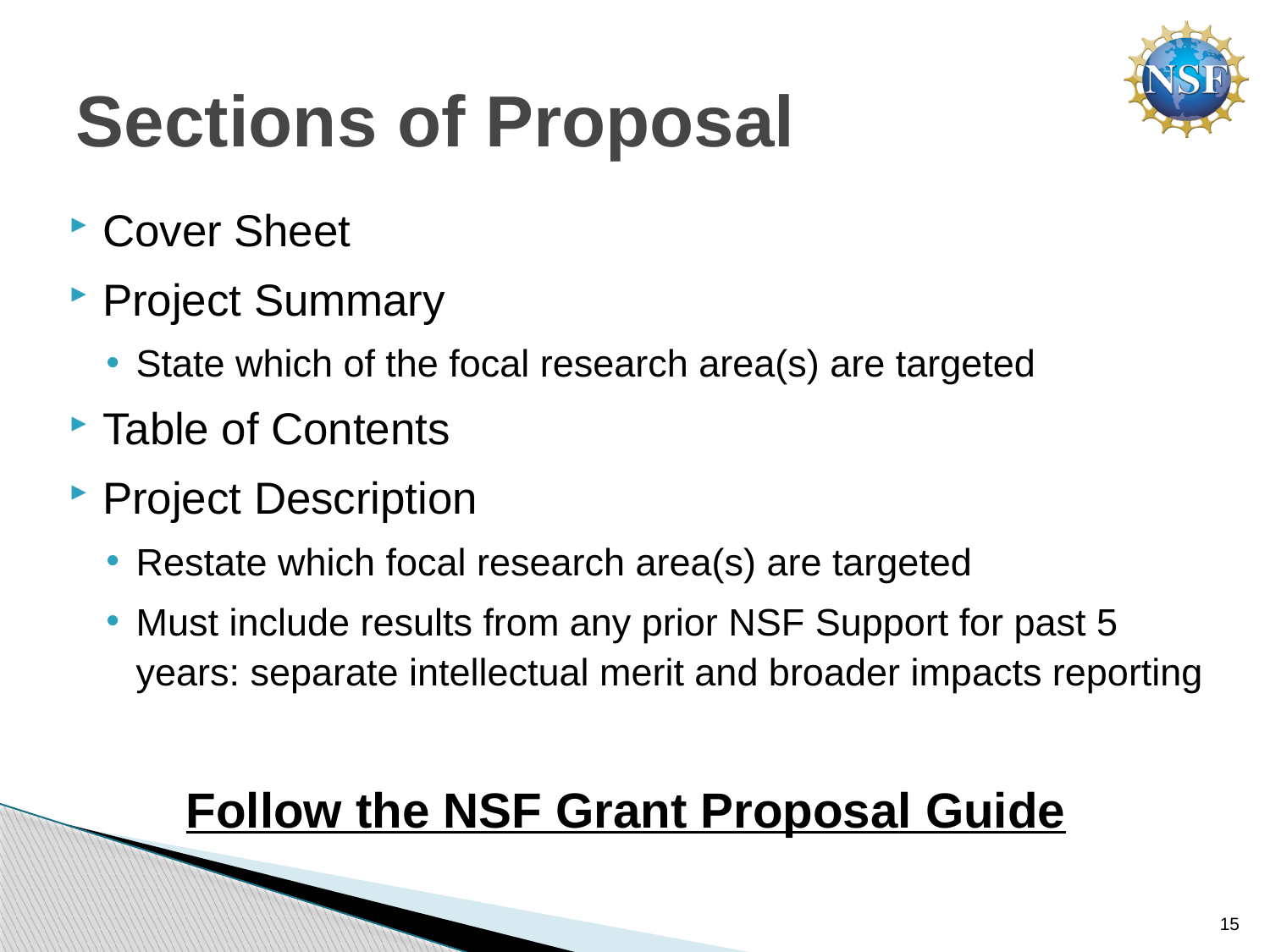

# Sections of Proposal
Cover Sheet
Project Summary
State which of the focal research area(s) are targeted
Table of Contents
Project Description
Restate which focal research area(s) are targeted
Must include results from any prior NSF Support for past 5 years: separate intellectual merit and broader impacts reporting

Follow the NSF Grant Proposal Guide
15